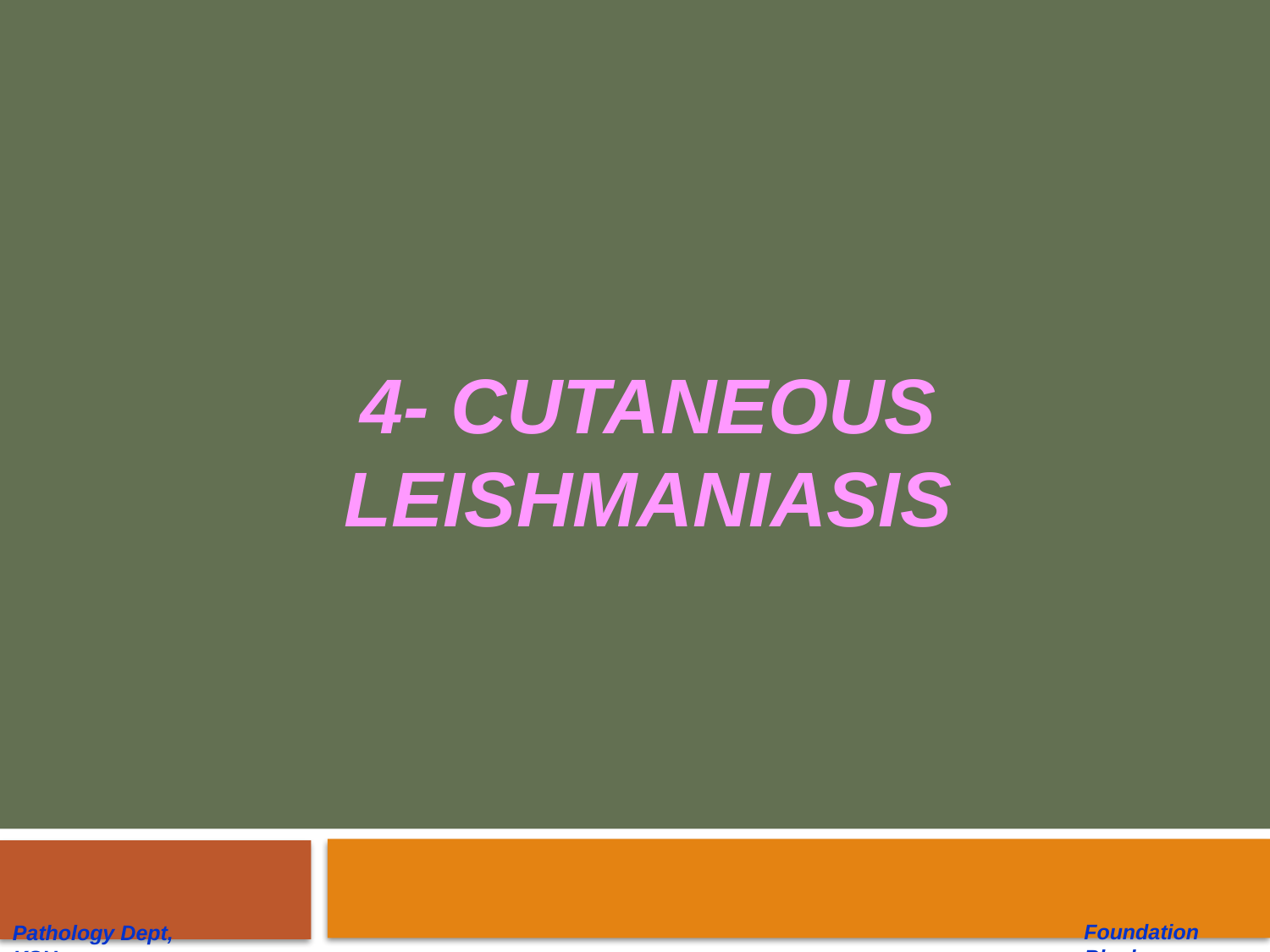

# 4- Cutaneous Leishmaniasis
Foundation Block
Pathology Dept, KSU